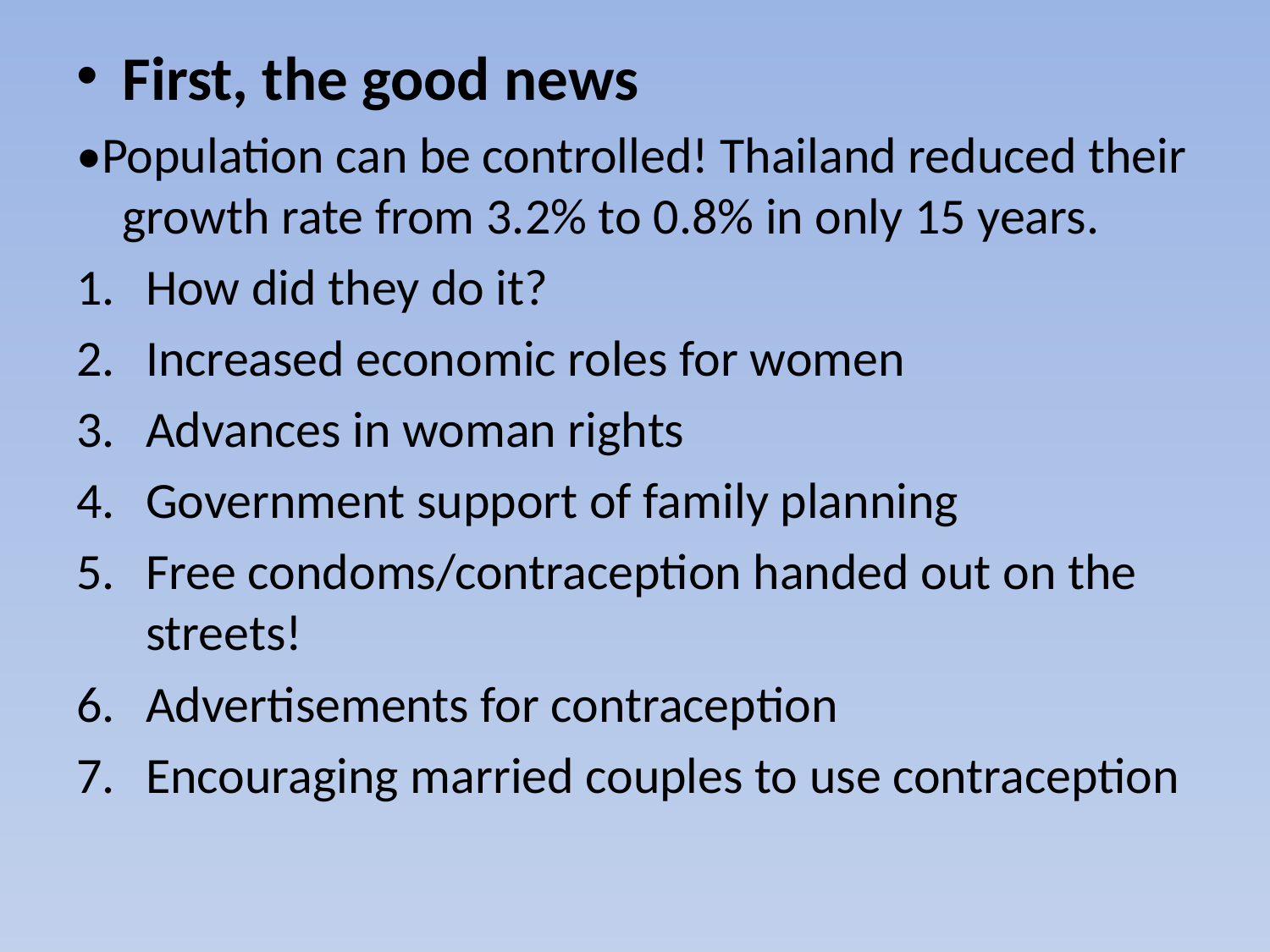

First, the good news
•Population can be controlled! Thailand reduced their growth rate from 3.2% to 0.8% in only 15 years.
How did they do it?
Increased economic roles for women
Advances in woman rights
Government support of family planning
Free condoms/contraception handed out on the streets!
Advertisements for contraception
Encouraging married couples to use contraception